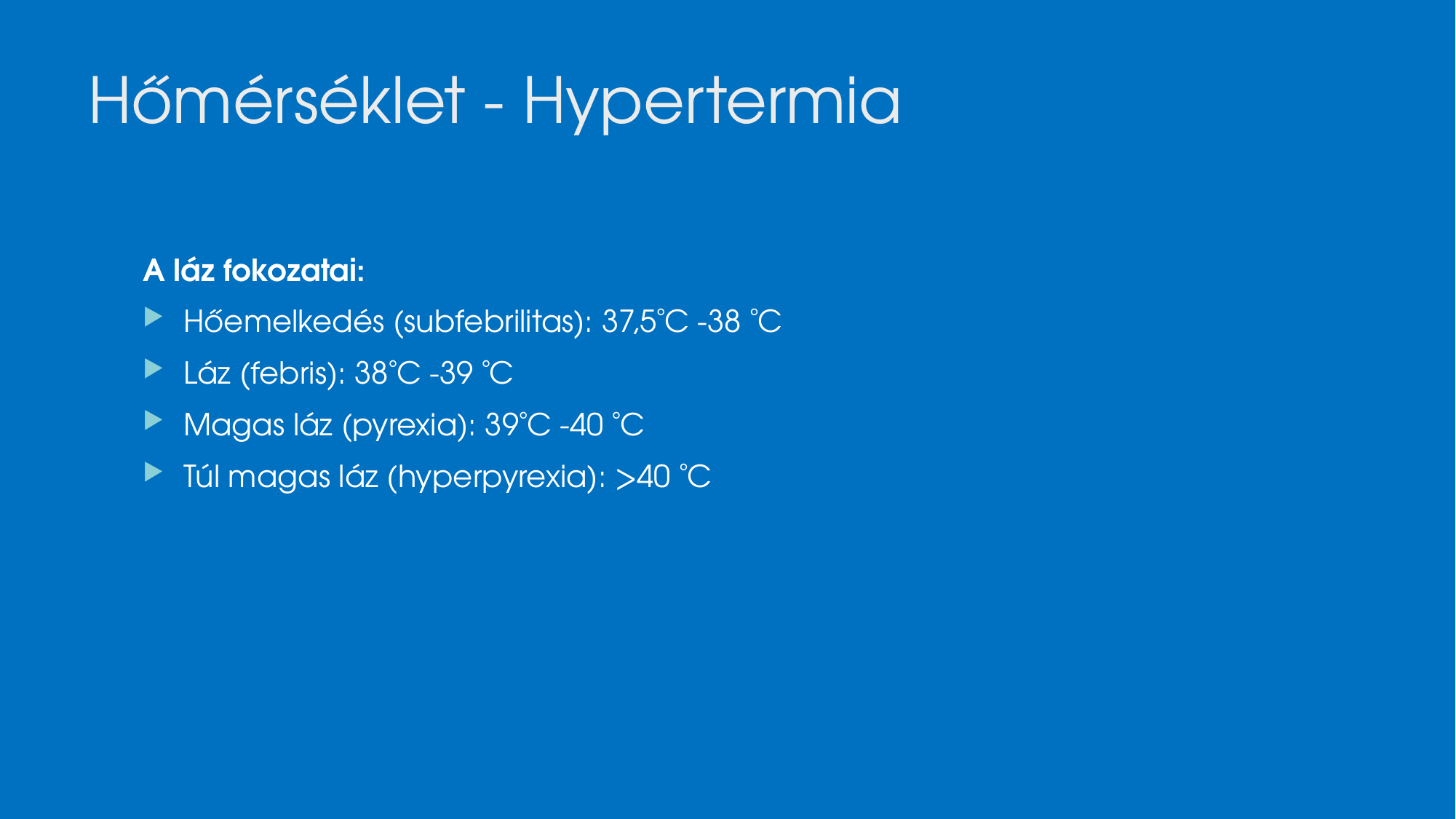

# Hőmérséklet - Hypertermia
A láz fokozatai:
Hőemelkedés (subfebrilitas): 37,5°C -38 °C
Láz (febris): 38°C -39 °C
Magas láz (pyrexia): 39°C -40 °C
Túl magas láz (hyperpyrexia): >40 °C